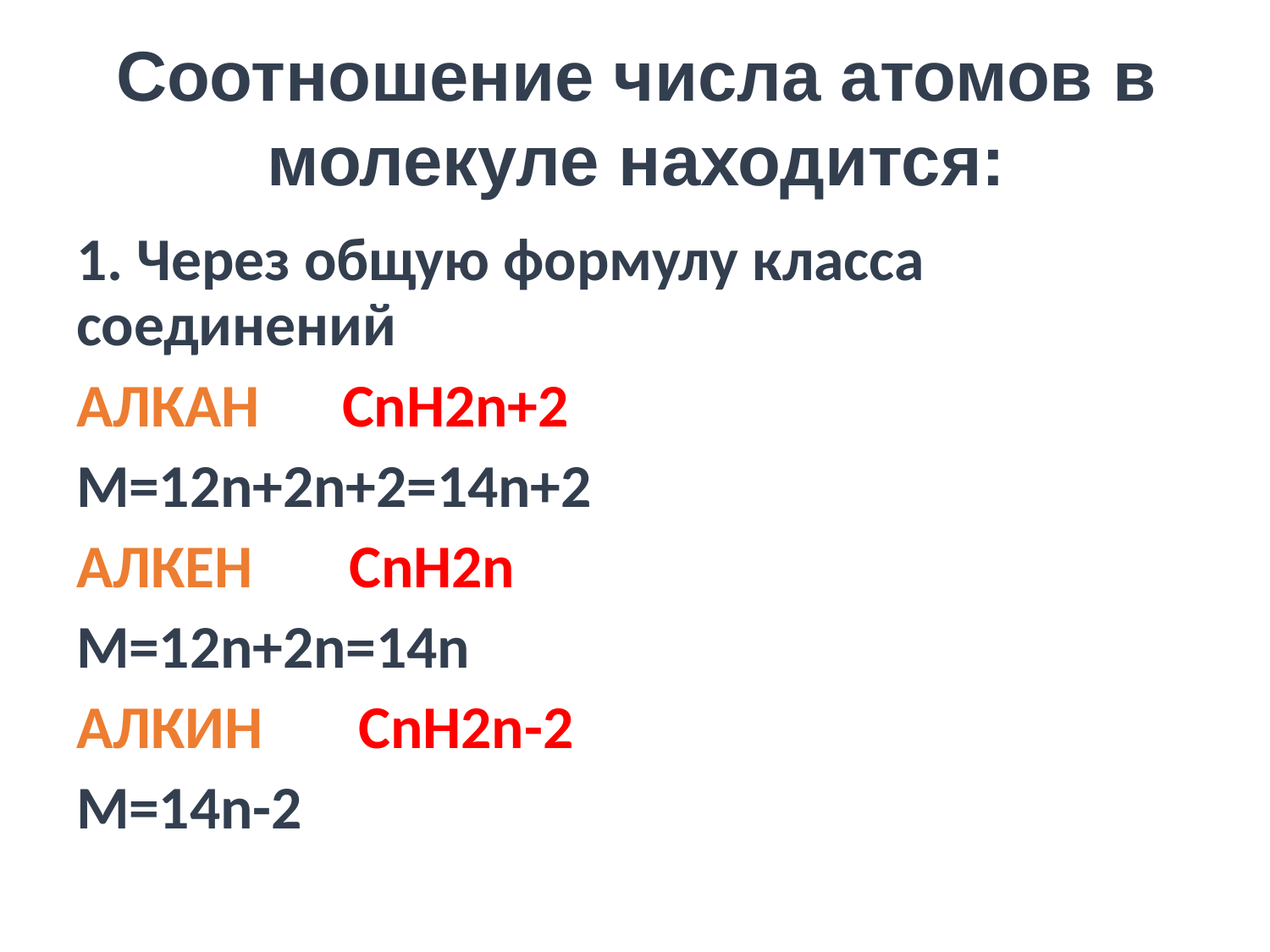

Соотношение числа атомов в молекуле находится:
#
1. Через общую формулу класса соединений
АЛКАН      СnH2n+2
M=12n+2n+2=14n+2
АЛКЕН       СnH2n
M=12n+2n=14n
АЛКИН       СnH2n-2
M=14n-2